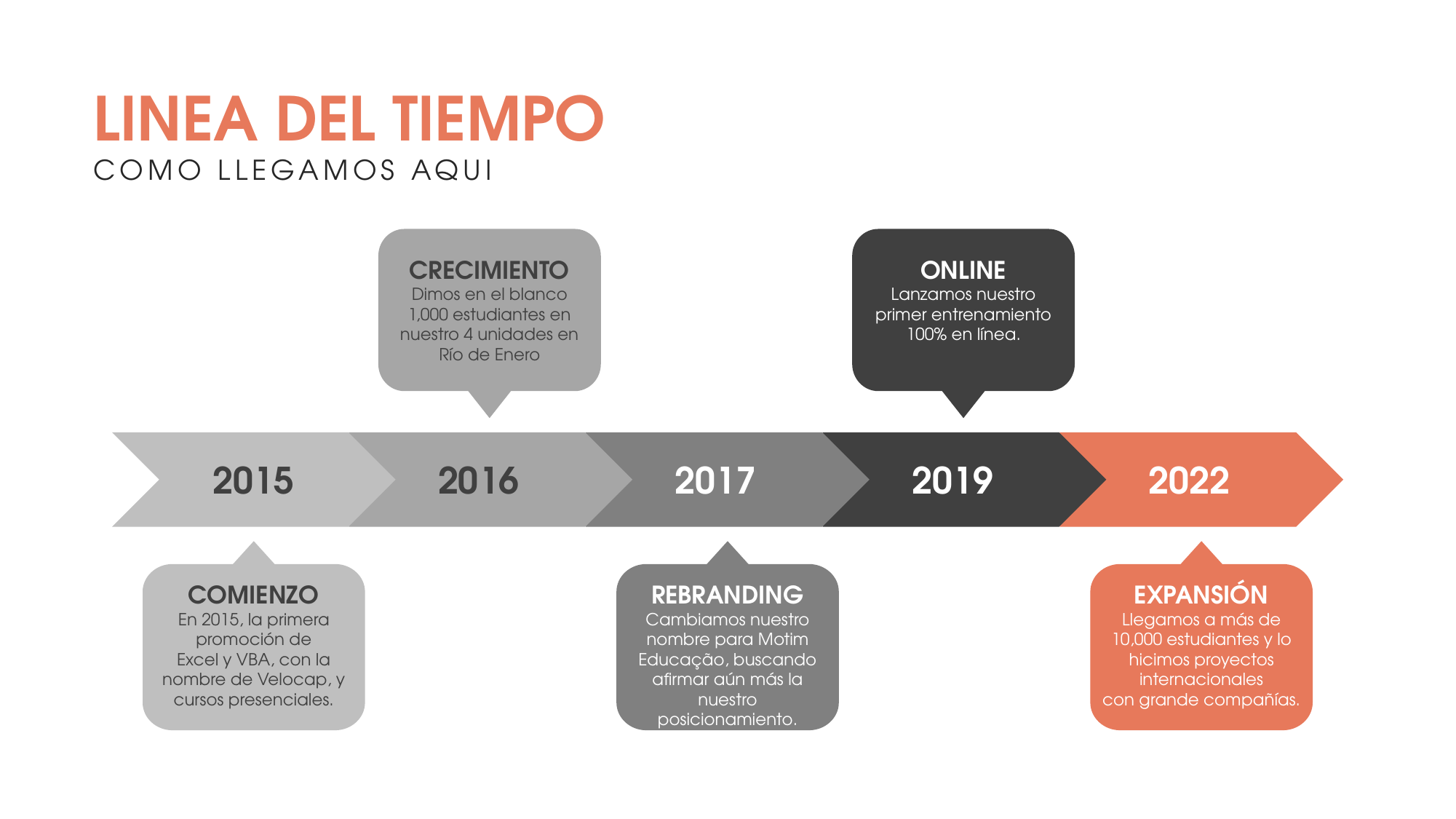

LINEA DEL TIEMPO
COMO LLEGAMOS AQUI
CRECIMIENTO
Dimos en el blanco
1,000 estudiantes en nuestro 4 unidades en Río de Enero
ONLINE
Lanzamos nuestro
primer entrenamiento
100% en línea.
2015
2016
2017
2019
2022
EXPANSIÓN
Llegamos a más de
10,000 estudiantes y lo hicimos proyectos internacionales
con grande compañías.
COMIENZO
En 2015, la primera promoción de
Excel y VBA, con la
nombre de Velocap, y cursos presenciales.
REBRANDING
Cambiamos nuestro
nombre para Motim
Educação, buscando
afirmar aún más la
nuestro posicionamiento.